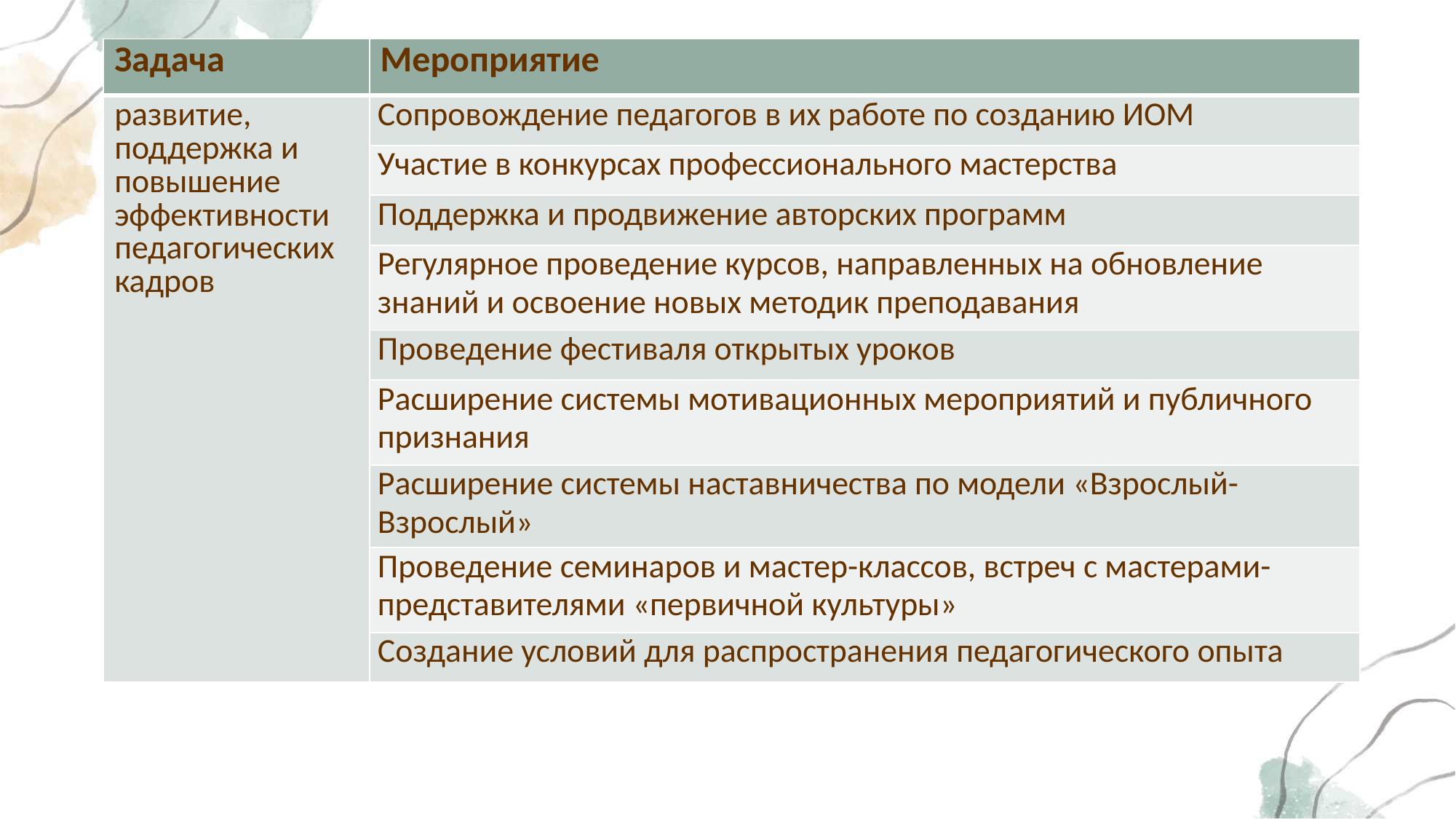

| Задача | Мероприятие |
| --- | --- |
| развитие, поддержка и повышение эффективности педагогических кадров | Сопровождение педагогов в их работе по созданию ИОМ |
|  | Участие в конкурсах профессионального мастерства |
|  | Поддержка и продвижение авторских программ |
|  | Регулярное проведение курсов, направленных на обновление знаний и освоение новых методик преподавания |
|  | Проведение фестиваля открытых уроков |
|  | Расширение системы мотивационных мероприятий и публичного признания |
|  | Расширение системы наставничества по модели «Взрослый-Взрослый» |
|  | Проведение семинаров и мастер-классов, встреч с мастерами- представителями «первичной культуры» |
|  | Создание условий для распространения педагогического опыта |